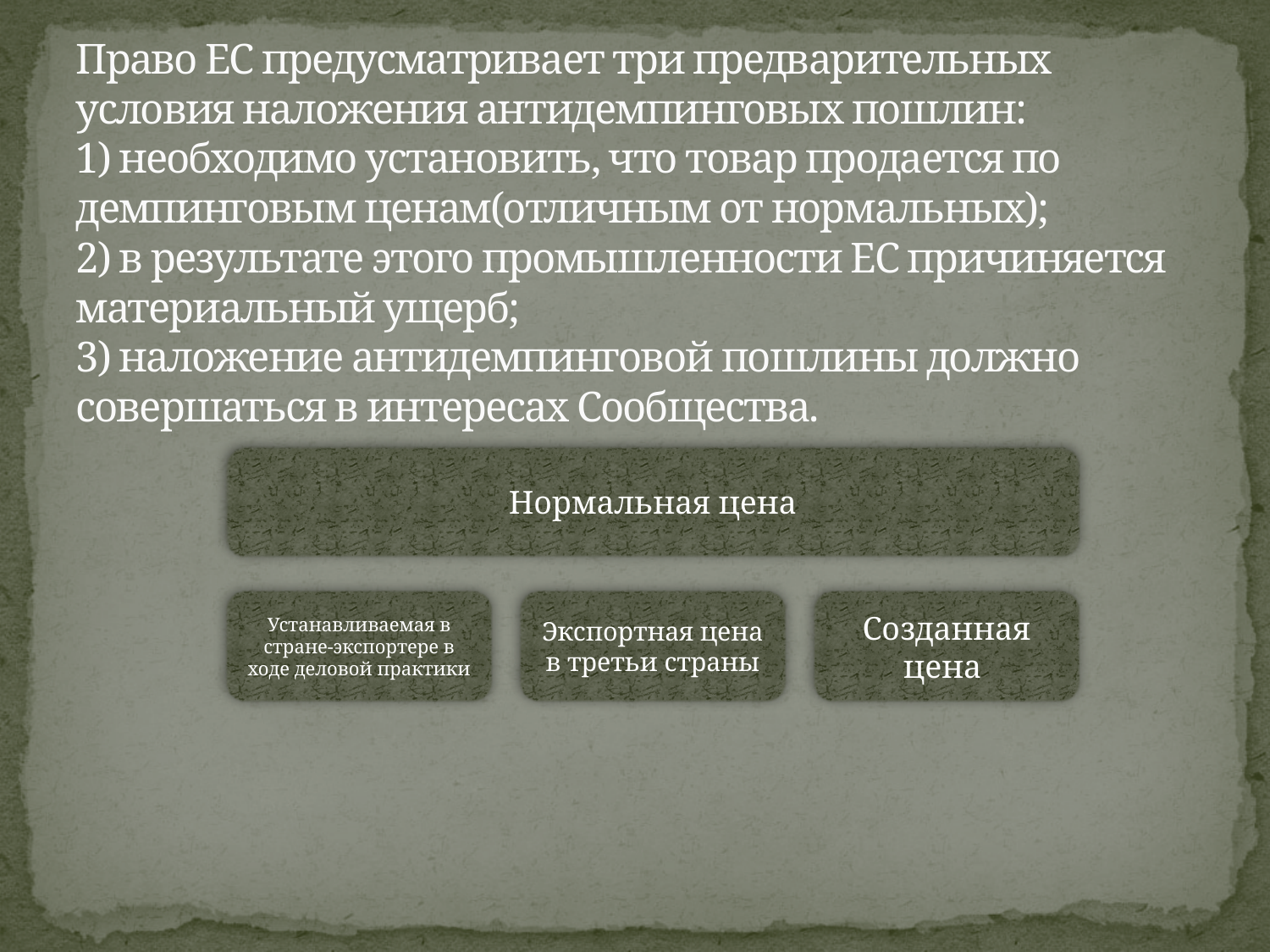

# Право ЕС предусматривает три предварительных условия наложения антидемпинговых пошлин: 1) необходимо установить, что товар продается по демпинговым ценам(отличным от нормальных); 2) в результате этого промышленности ЕС причиняется материальный ущерб; 3) наложение антидемпинговой пошлины должно совершаться в интересах Сообщества.
Нормальная цена
Устанавливаемая в стране-экспортере в ходе деловой практики
Экспортная цена в третьи страны
Созданная цена